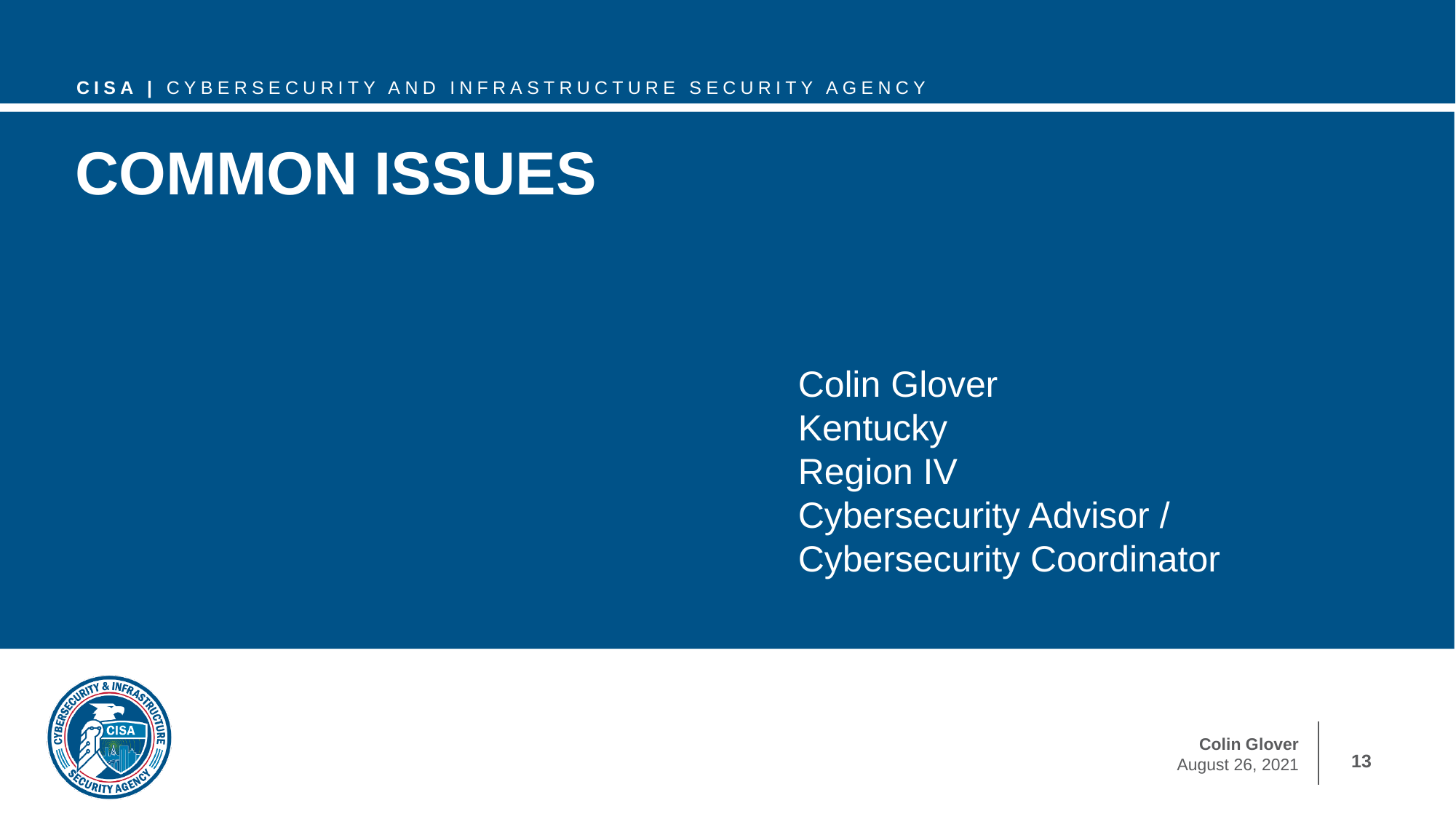

# Common issues
DHS Color Palette Per OPA RGB Colors

Use Arial Font For All Text

Colin Glover
Kentucky
Region IV
Cybersecurity Advisor / Cybersecurity Coordinator
Change Presenter’s Name
In Slide Master
13